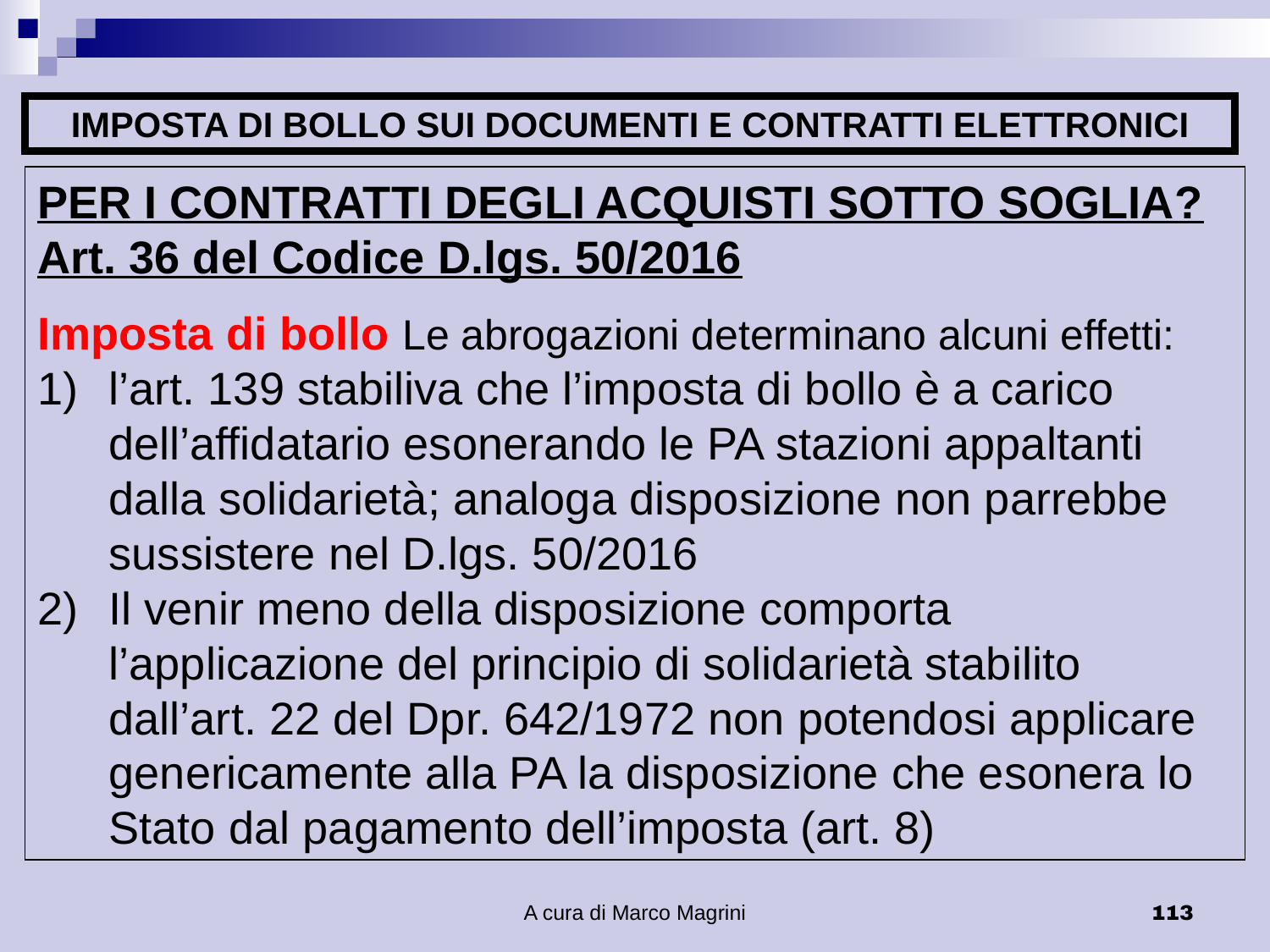

IMPOSTA DI BOLLO SUI DOCUMENTI E CONTRATTI ELETTRONICI
PER I CONTRATTI DEGLI ACQUISTI SOTTO SOGLIA?
Art. 36 del Codice D.lgs. 50/2016

Imposta di bollo Le abrogazioni determinano alcuni effetti:
l’art. 139 stabiliva che l’imposta di bollo è a carico dell’affidatario esonerando le PA stazioni appaltanti dalla solidarietà; analoga disposizione non parrebbe sussistere nel D.lgs. 50/2016
Il venir meno della disposizione comporta l’applicazione del principio di solidarietà stabilito dall’art. 22 del Dpr. 642/1972 non potendosi applicare genericamente alla PA la disposizione che esonera lo Stato dal pagamento dell’imposta (art. 8)

A cura di Marco Magrini
113